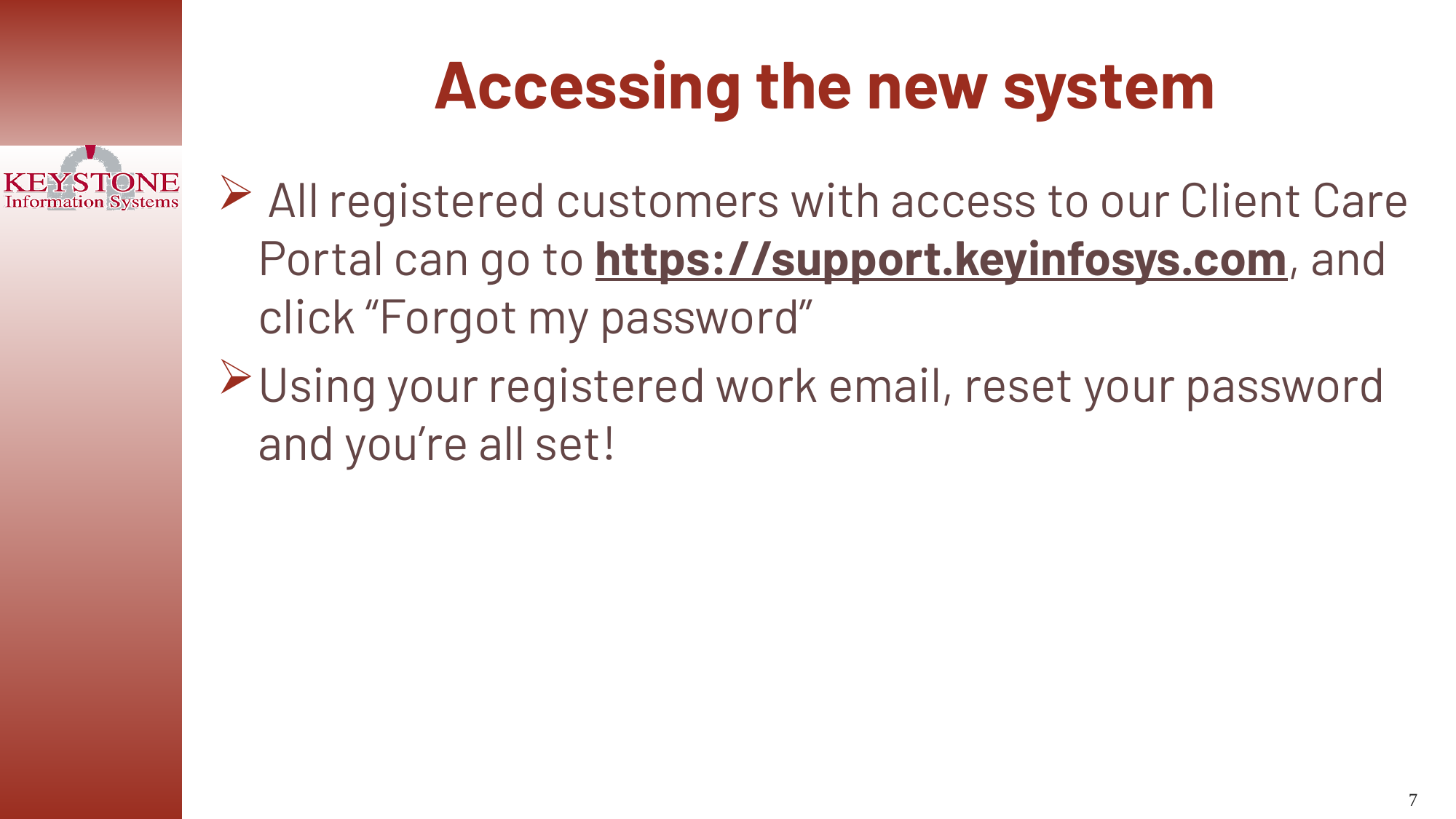

Accessing the new system
 All registered customers with access to our Client Care Portal can go to https://support.keyinfosys.com, and click “Forgot my password”
Using your registered work email, reset your password and you’re all set!

7